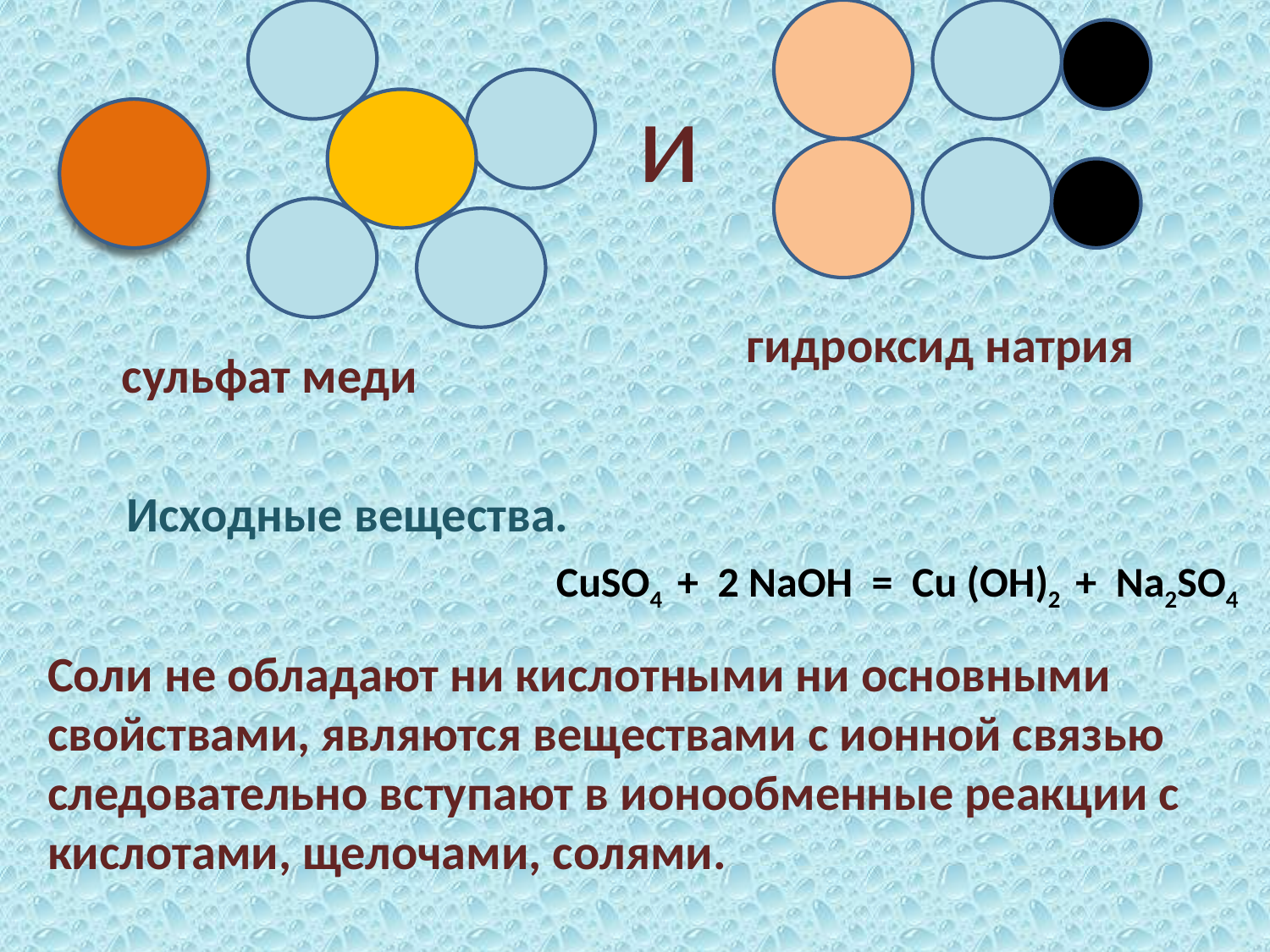

и

гидроксид натрия
сульфат меди
Исходные вещества.
CuSO4  +  2 NaOH  =  Cu (OH)2  +  Na2SO4
Соли не обладают ни кислотными ни основными свойствами, являются веществами с ионной связью  следовательно вступают в ионообменные реакции с кислотами, щелочами, солями.